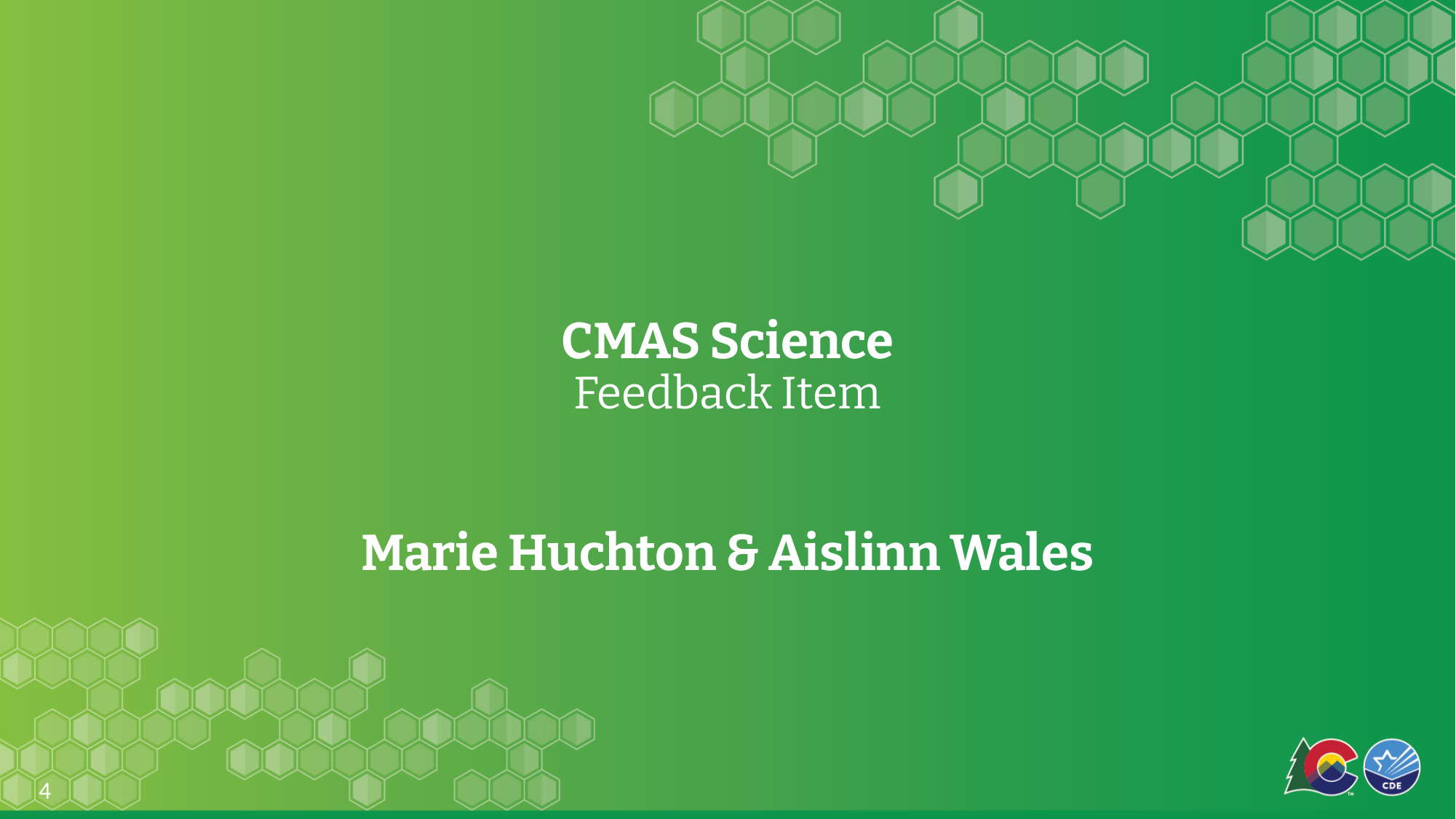

# CMAS Science Feedback Item Marie Huchton & Aislinn Wales
4